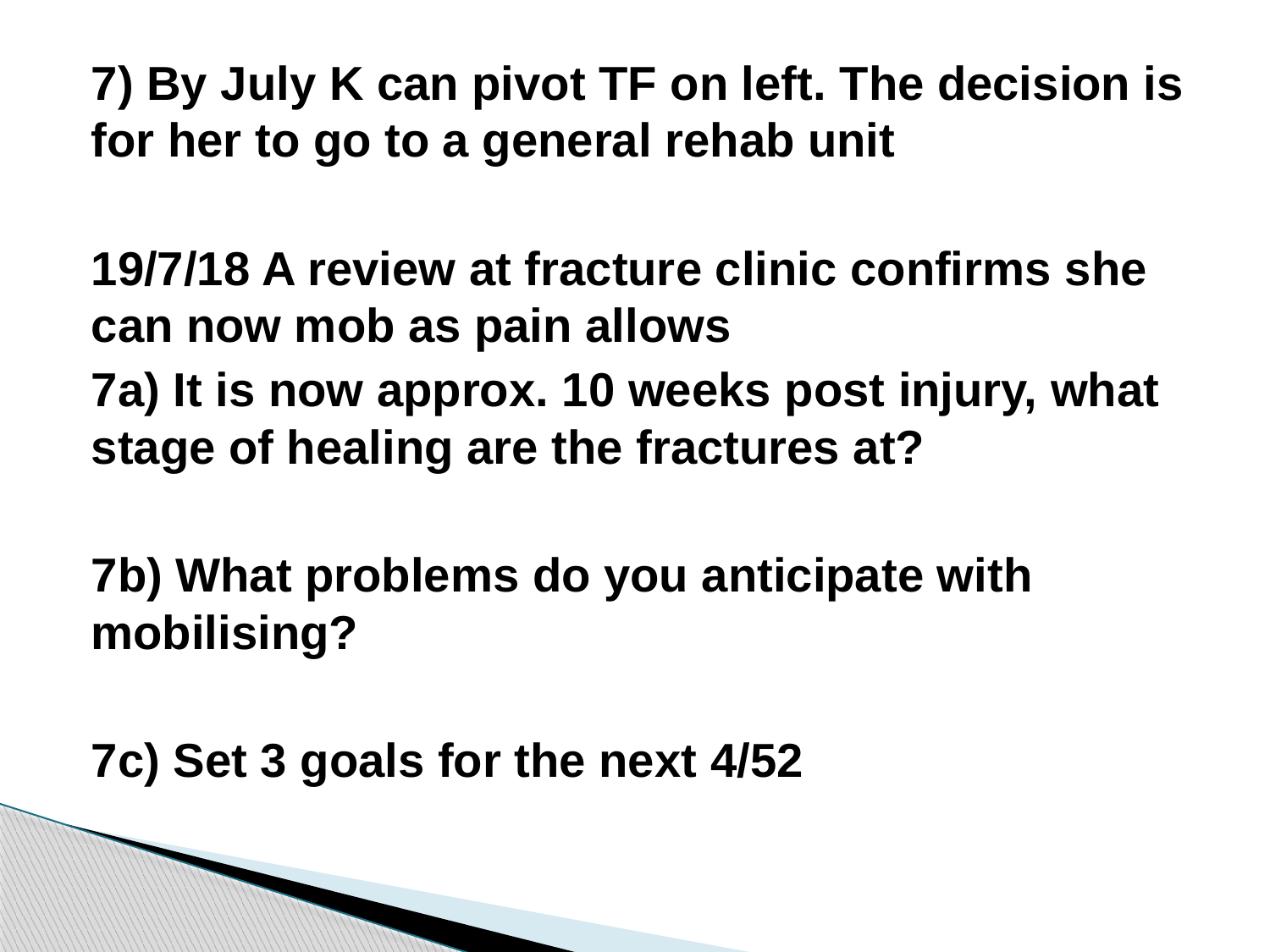

7) By July K can pivot TF on left. The decision is for her to go to a general rehab unit

19/7/18 A review at fracture clinic confirms she can now mob as pain allows
7a) It is now approx. 10 weeks post injury, what stage of healing are the fractures at?

7b) What problems do you anticipate with mobilising?

7c) Set 3 goals for the next 4/52